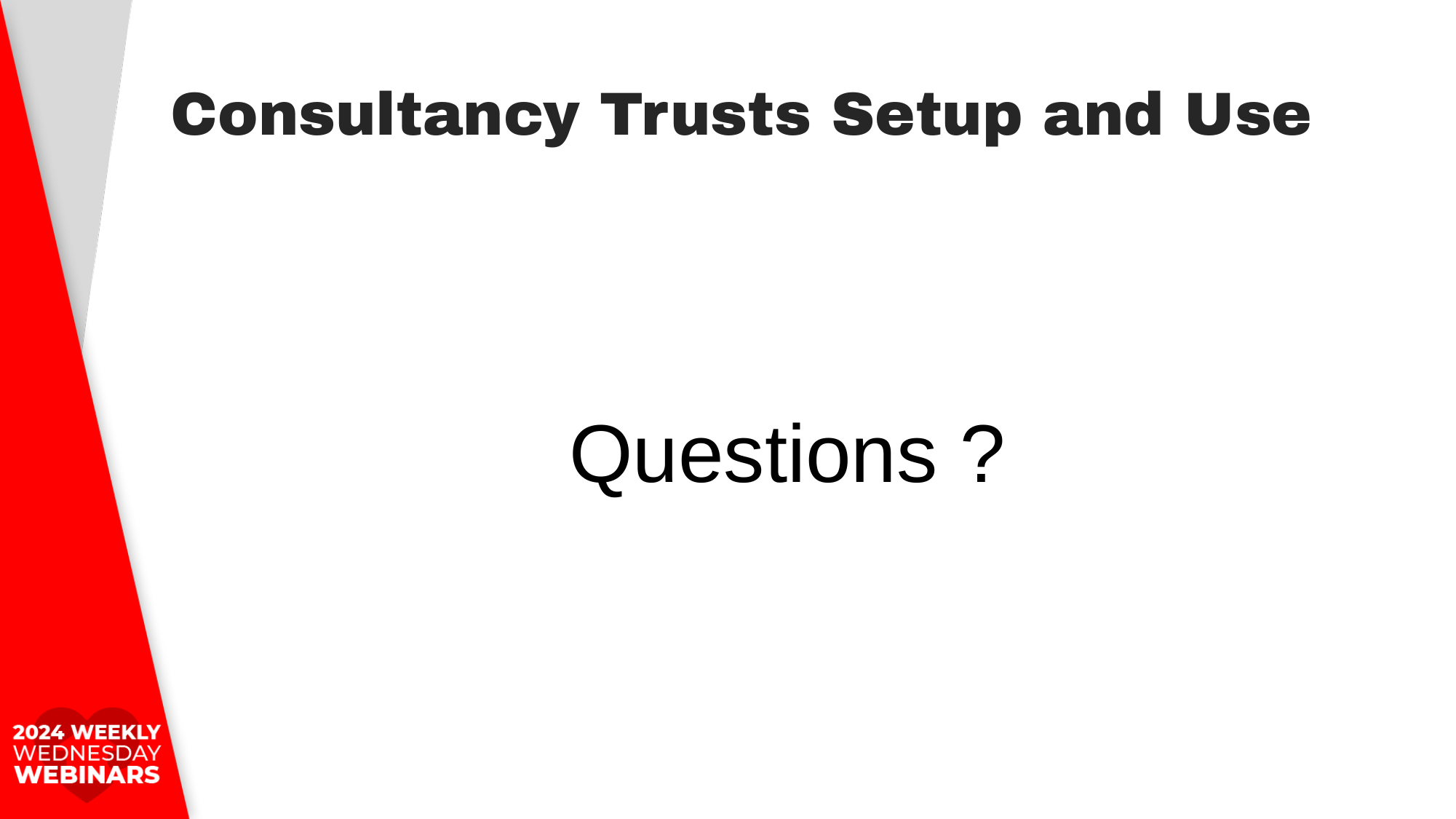

# Consultancy Trusts Setup and Use

Questions ?